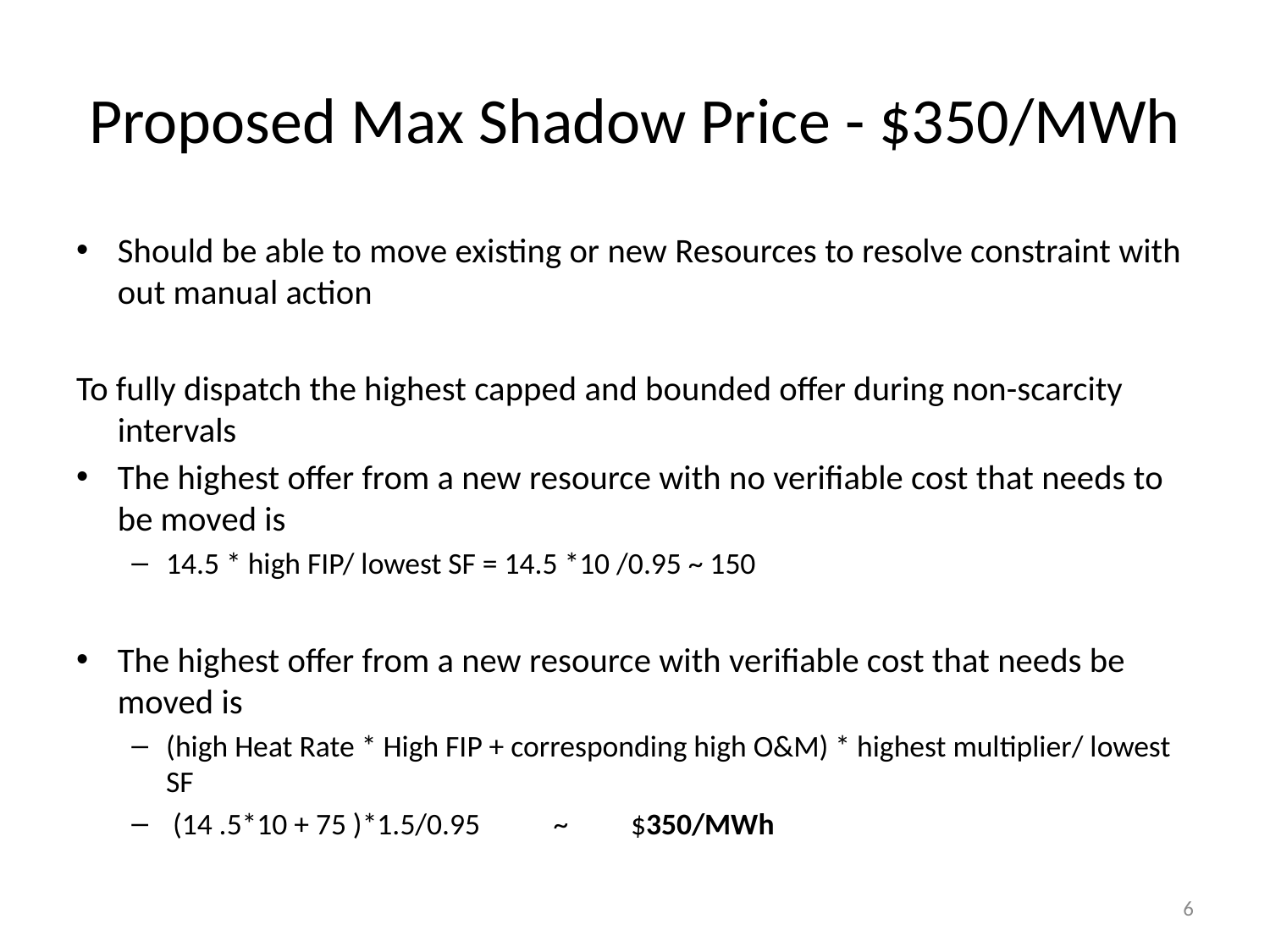

# Proposed Max Shadow Price - $350/MWh
Should be able to move existing or new Resources to resolve constraint with out manual action

To fully dispatch the highest capped and bounded offer during non-scarcity intervals
The highest offer from a new resource with no verifiable cost that needs to be moved is
14.5 * high FIP/ lowest SF = 14.5 *10 /0.95 ~ 150

The highest offer from a new resource with verifiable cost that needs be moved is
(high Heat Rate * High FIP + corresponding high O&M) * highest multiplier/ lowest SF
 (14 .5*10 + 75 )*1.5/0.95 	~ 	$350/MWh
6